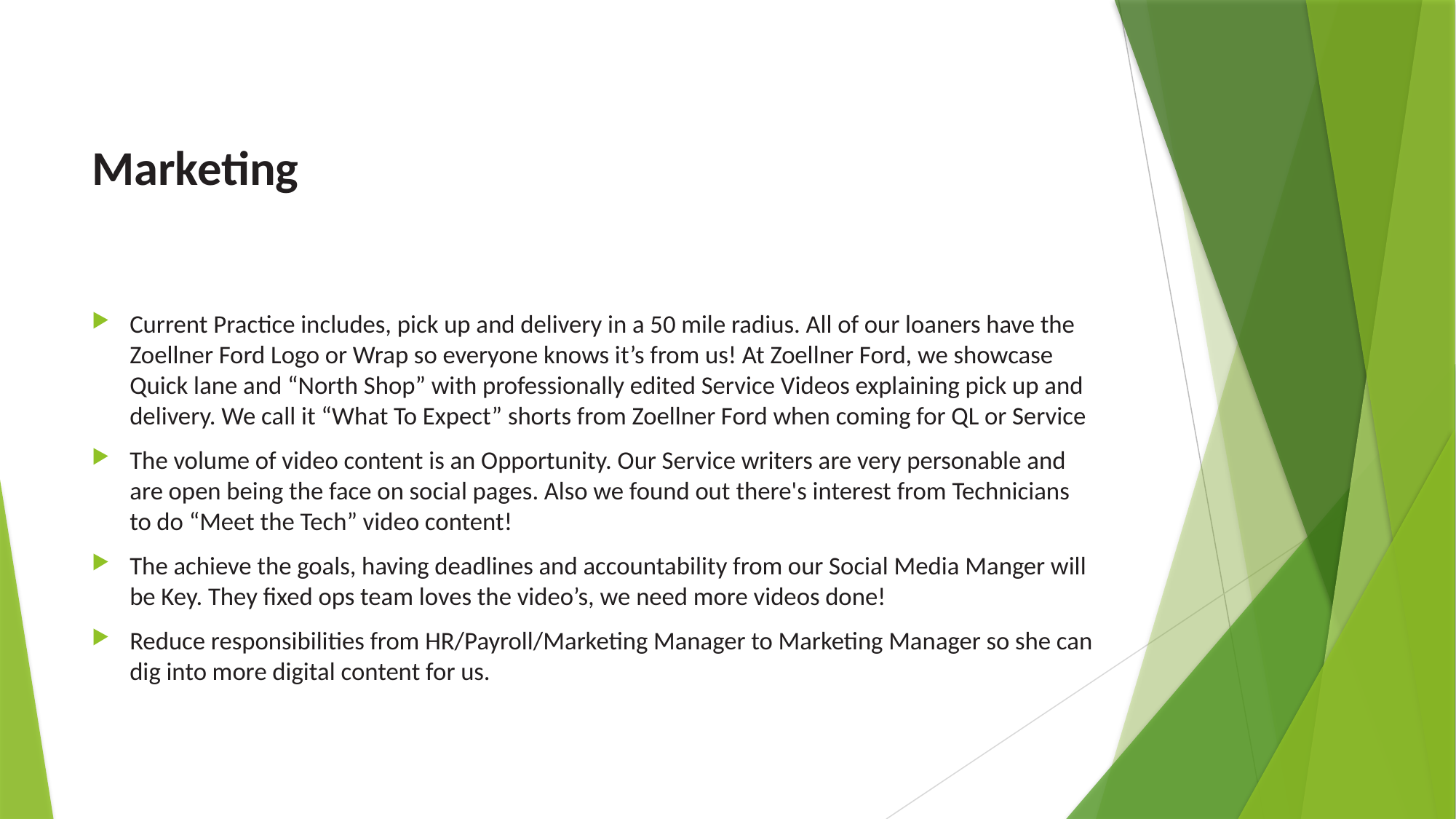

# Marketing

Current Practice includes, pick up and delivery in a 50 mile radius. All of our loaners have the Zoellner Ford Logo or Wrap so everyone knows it’s from us! At Zoellner Ford, we showcase Quick lane and “North Shop” with professionally edited Service Videos explaining pick up and delivery. We call it “What To Expect” shorts from Zoellner Ford when coming for QL or Service
The volume of video content is an Opportunity. Our Service writers are very personable and are open being the face on social pages. Also we found out there's interest from Technicians to do “Meet the Tech” video content!
The achieve the goals, having deadlines and accountability from our Social Media Manger will be Key. They fixed ops team loves the video’s, we need more videos done!
Reduce responsibilities from HR/Payroll/Marketing Manager to Marketing Manager so she can dig into more digital content for us.